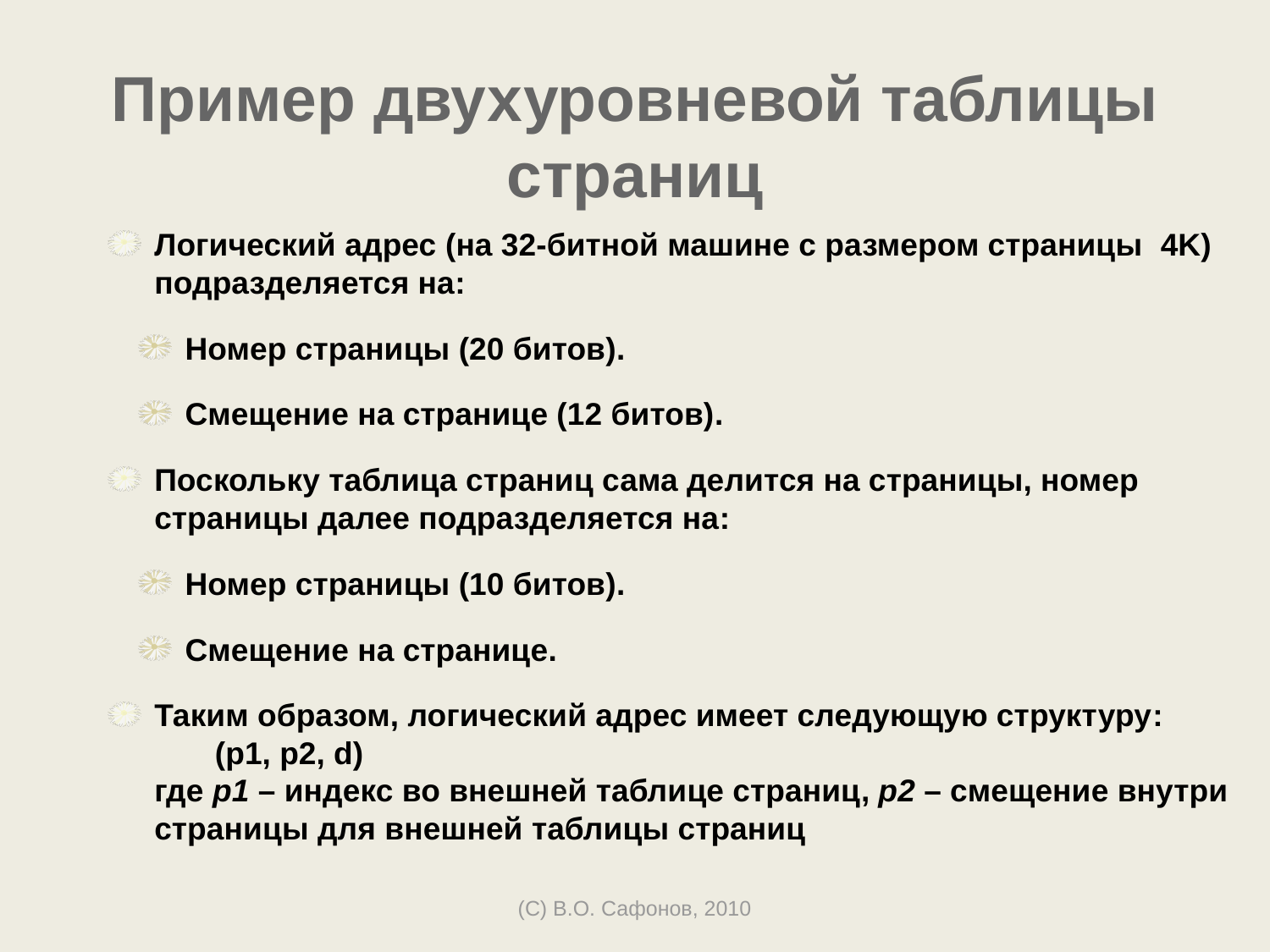

# Пример двухуровневой таблицы страниц
Логический адрес (на 32-битной машине с размером страницы  4K) подразделяется на:
Номер страницы (20 битов).
Смещение на странице (12 битов).
Поскольку таблица страниц сама делится на страницы, номер страницы далее подразделяется на:
Номер страницы (10 битов).
Смещение на странице.
Таким образом, логический адрес имеет следующую структуру:
       (p1, p2, d)
где p1 – индекс во внешней таблице страниц, p2 – смещение внутри страницы для внешней таблицы страниц

(C) В.О. Сафонов, 2010